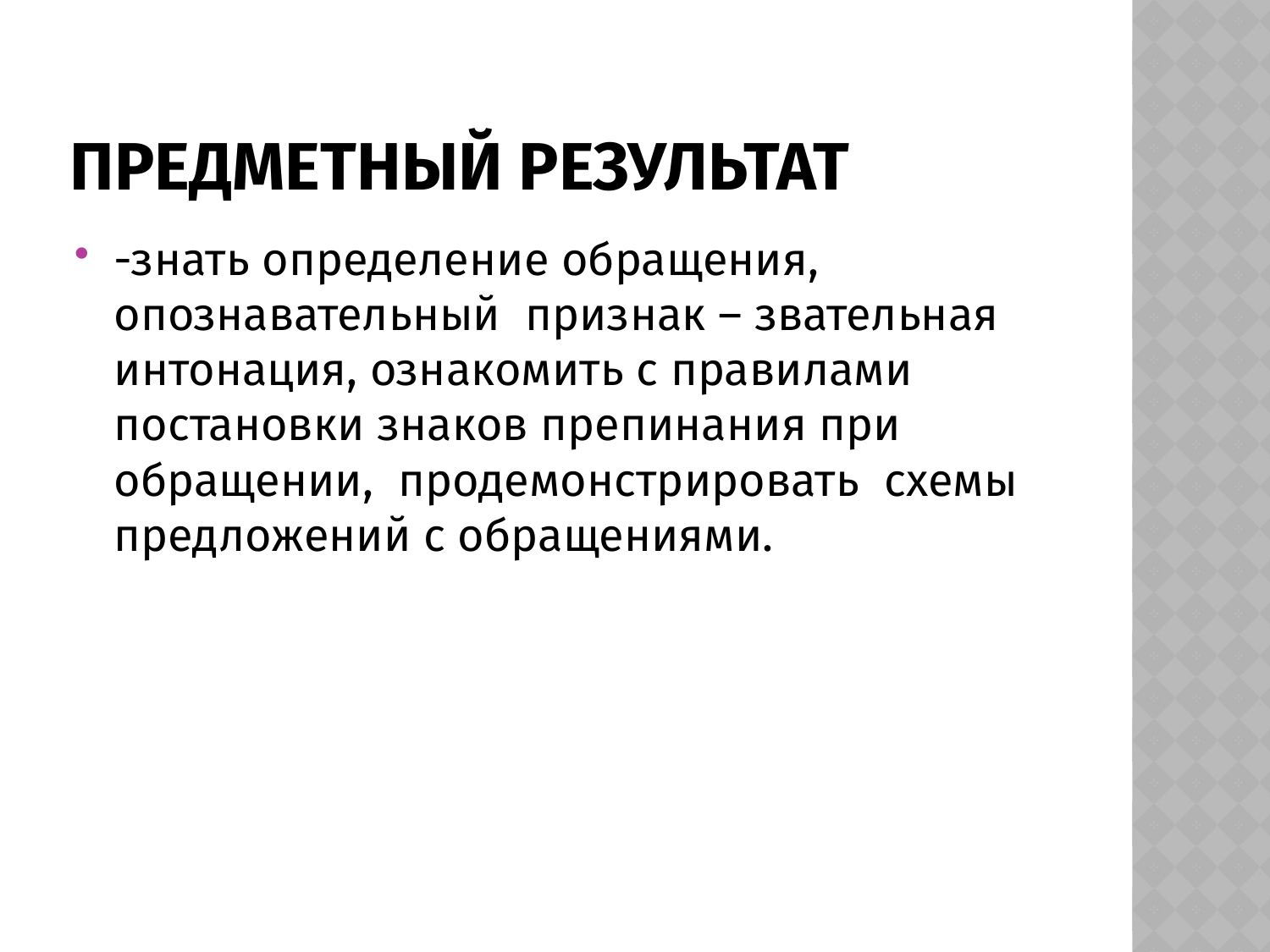

# Предметный результат
-знать определение обращения, опознавательный  признак – звательная интонация, ознакомить с правилами  постановки знаков препинания при обращении,  продемонстрировать  схемы предложений с обращениями.